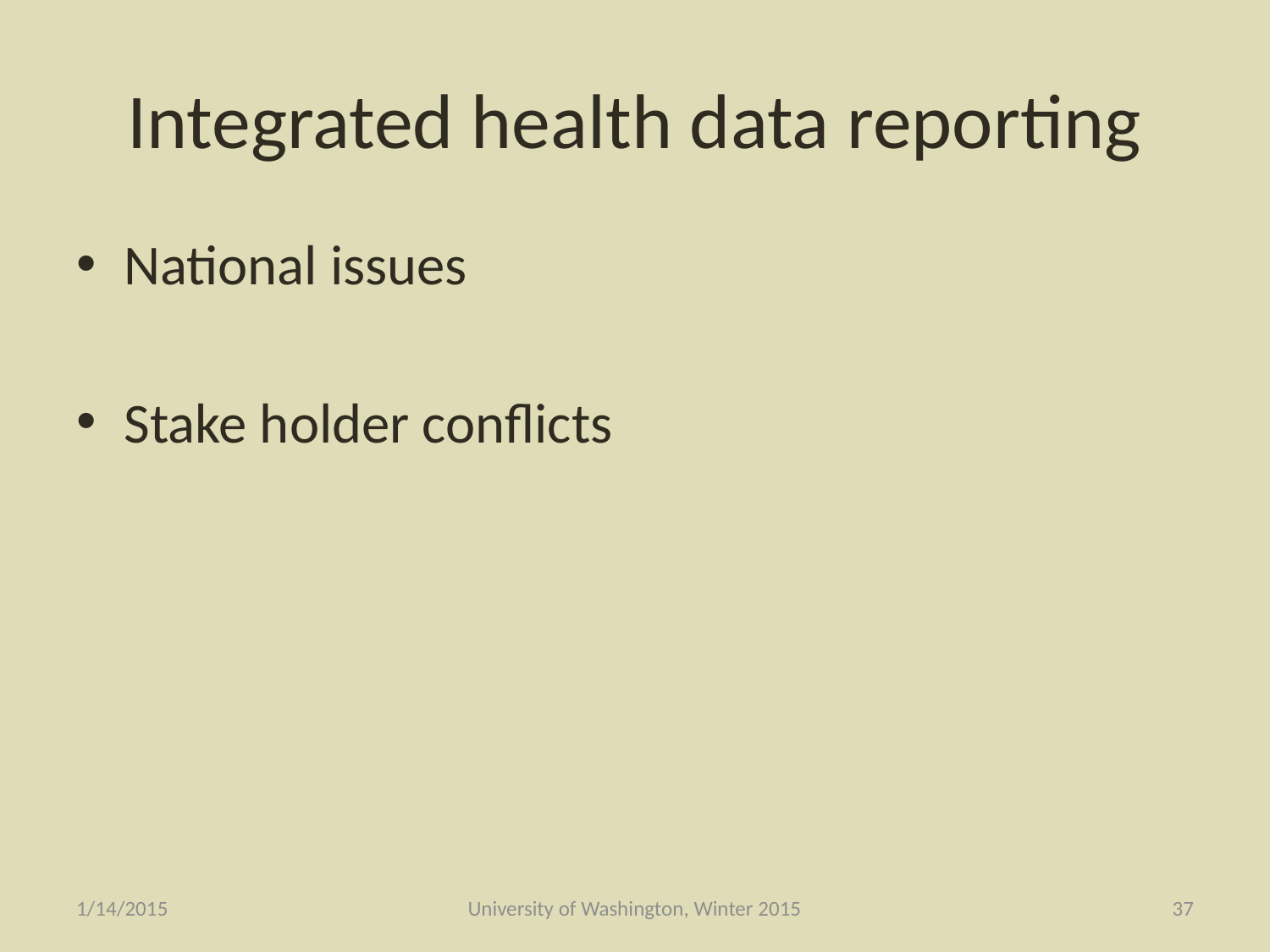

# Integrated health data reporting
National issues

Stake holder conflicts
1/14/2015
University of Washington, Winter 2015
37